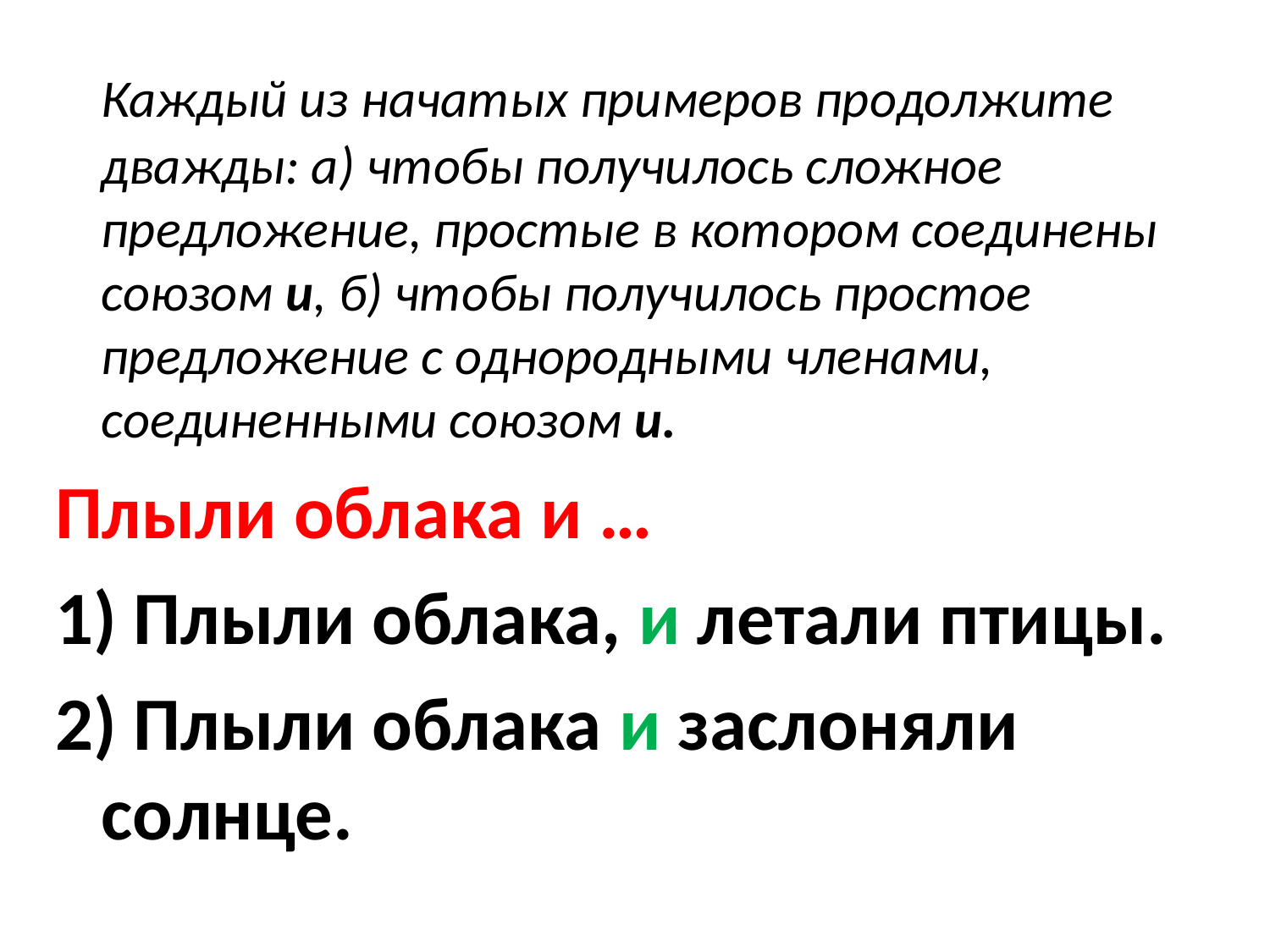

Каждый из начатых примеров продолжите дважды: а) чтобы получилось сложное предложение, простые в котором соединены союзом и, б) чтобы получилось простое предложение с однородными членами, соединенными союзом и.
Плыли облака и …
1) Плыли облака, и летали птицы.
2) Плыли облака и заслоняли солнце.